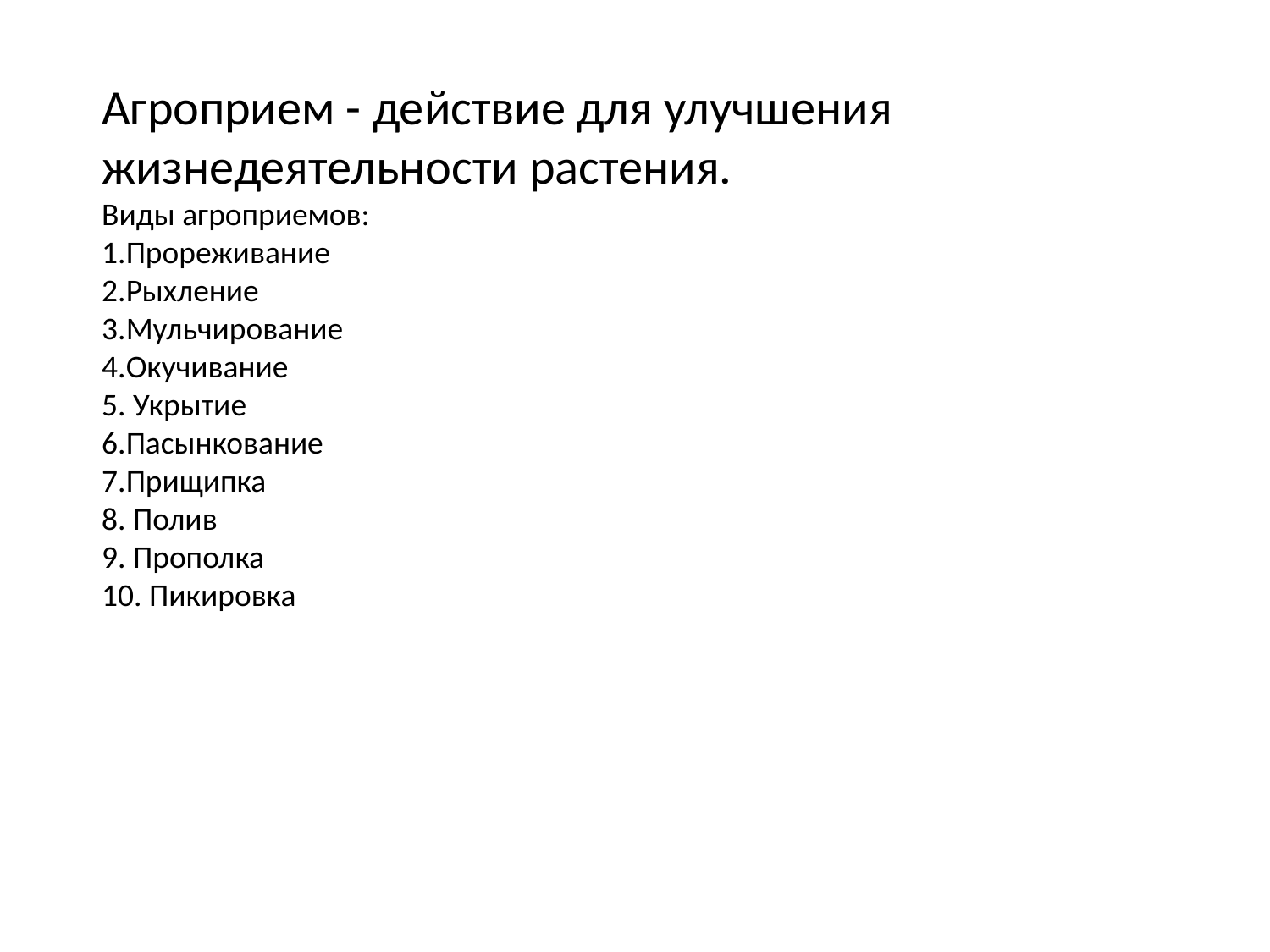

Агроприем - действие для улучшения жизнедеятельности растения.
Виды агроприемов:
1.Прореживание
2.Рыхление
3.Мульчирование
4.Окучивание
5. Укрытие
6.Пасынкование
7.Прищипка
8. Полив
9. Прополка
10. Пикировка